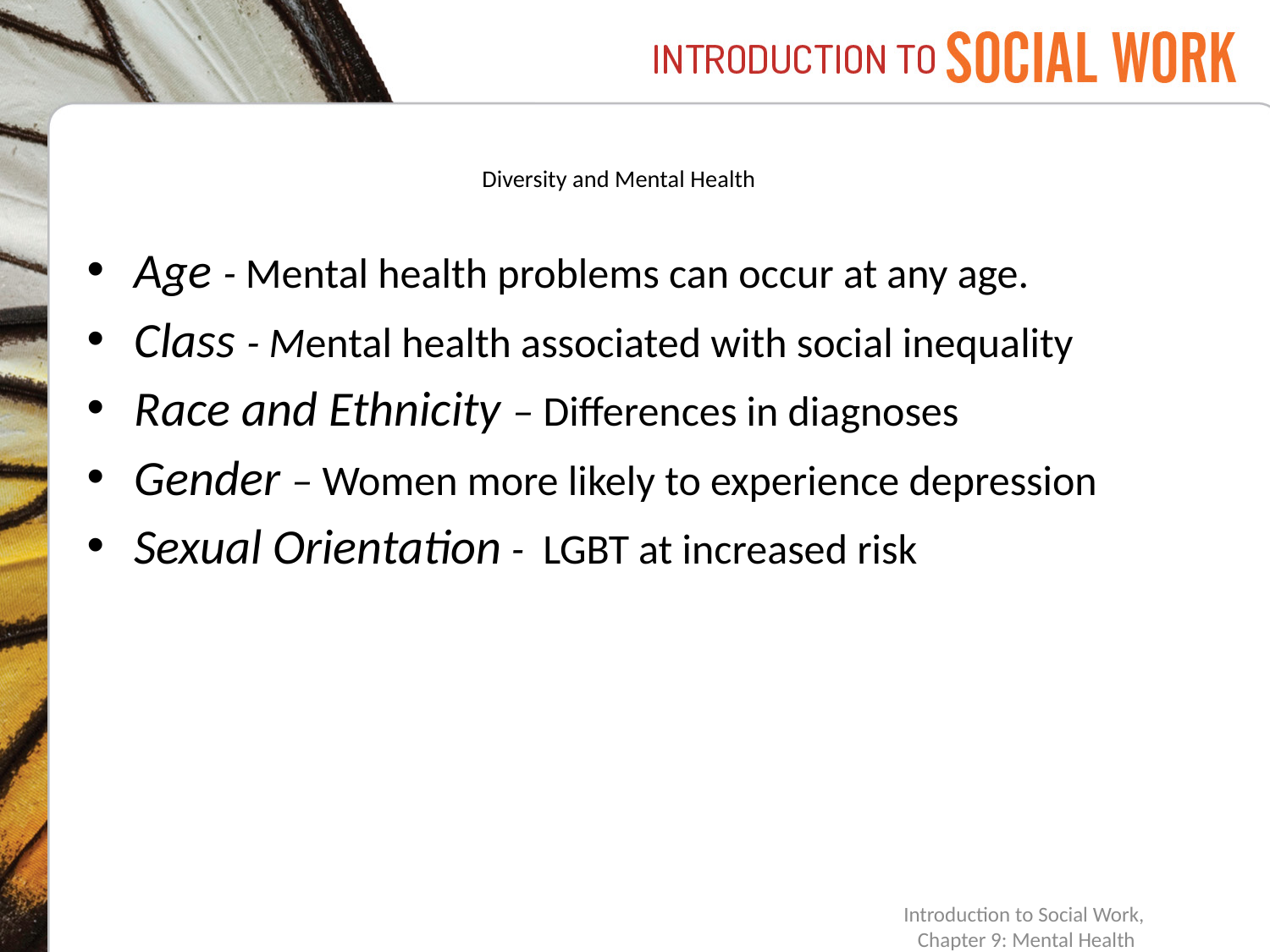

# Diversity and Mental Health
Age - Mental health problems can occur at any age.
Class - Mental health associated with social inequality
Race and Ethnicity – Differences in diagnoses
Gender – Women more likely to experience depression
Sexual Orientation -  LGBT at increased risk

Introduction to Social Work,
Chapter 9: Mental Health